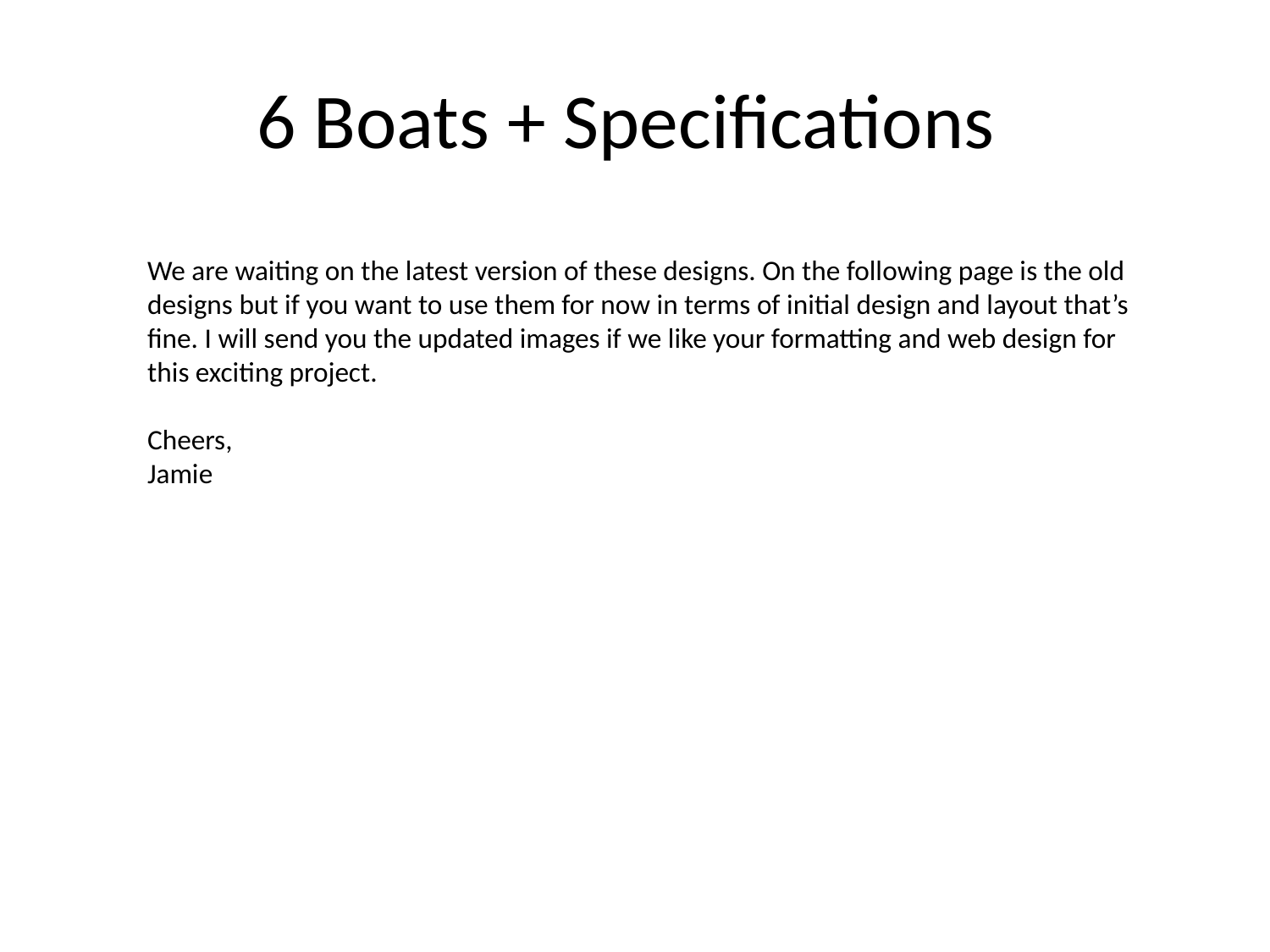

# 6 Boats + Specifications
We are waiting on the latest version of these designs. On the following page is the old designs but if you want to use them for now in terms of initial design and layout that’s fine. I will send you the updated images if we like your formatting and web design for this exciting project.

Cheers,
Jamie